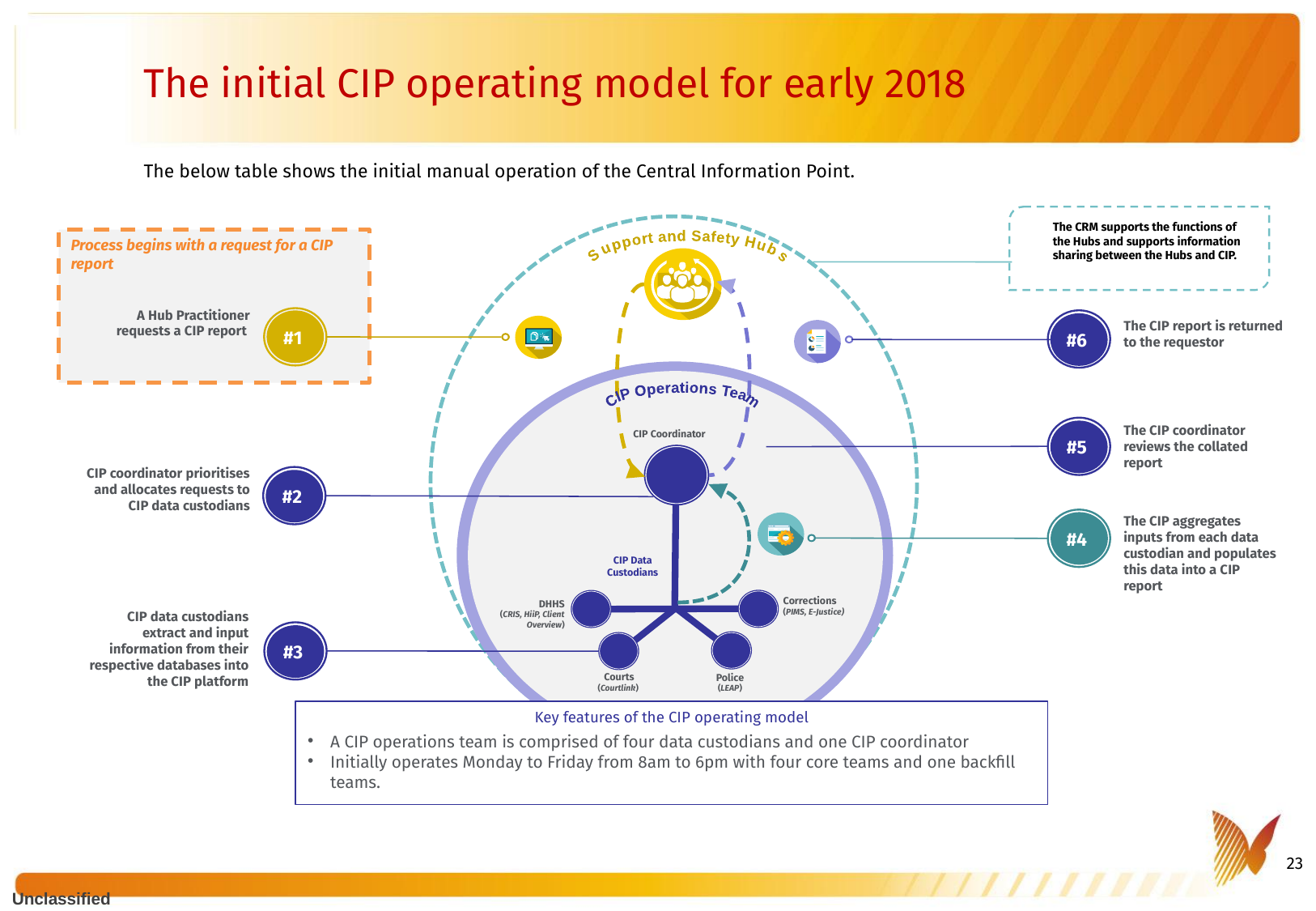

# The initial CIP operating model for early 2018
The below table shows the initial manual operation of the Central Information Point.

The CRM supports the functions of the Hubs and supports information sharing between the Hubs and CIP.

Process begins with a request for a CIP report

Support and Safety Hubs

A Hub Practitioner requests a CIP report

#1

#6
The CIP report is returned to the requestor

CIP Operations Team
The CIP coordinator reviews the collated report

#5
CIP Coordinator

CIP coordinator prioritises and allocates requests to CIP data custodians

#2

The CIP aggregates inputs from each data custodian and populates this data into a CIP report

#4

CIP Data Custodians
Corrections
(PIMS, E-Justice)

DHHS
(CRIS, HiiP, Client Overview)
CIP data custodians extract and input information from their respective databases into the CIP platform

#3

Courts
(Courtlink)
Police
(LEAP)
Key features of the CIP operating model
A CIP operations team is comprised of four data custodians and one CIP coordinator
Initially operates Monday to Friday from 8am to 6pm with four core teams and one backfill teams.

23